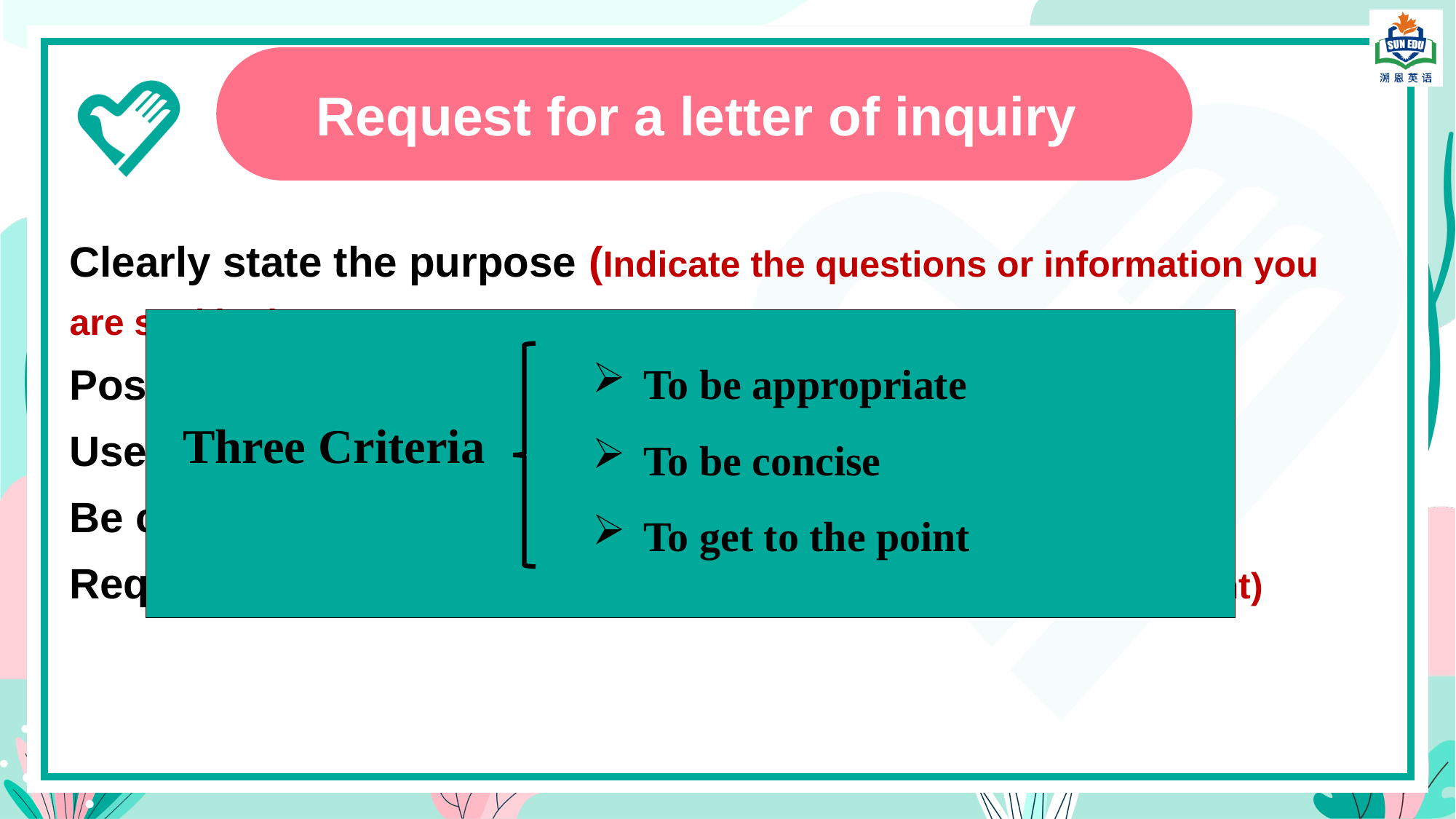

Request for a letter of inquiry
Clearly state the purpose (Indicate the questions or information you are seeking)
Pose specific questions (Ensure they are clear and specific)
Use polite language (Express gratitude and respect)
Be concise and clear (Avoide unnecessary details)
Request a response (Express your desire and thank the recipient)

To be appropriate
To be concise
To get to the point

Three Criteria